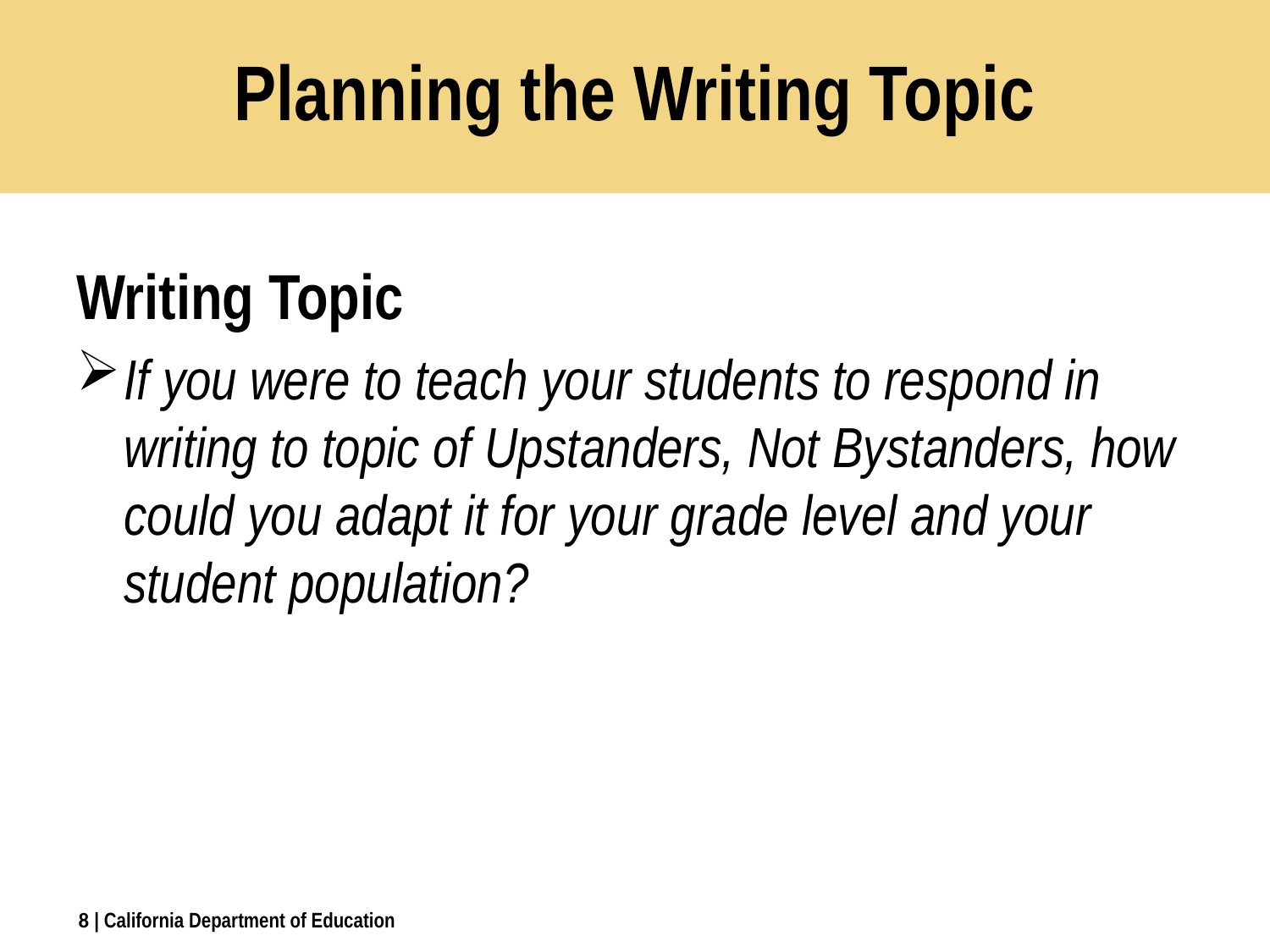

# Planning the Writing Topic
Writing Topic
If you were to teach your students to respond in writing to topic of Upstanders, Not Bystanders, how could you adapt it for your grade level and your student population?
8
| California Department of Education